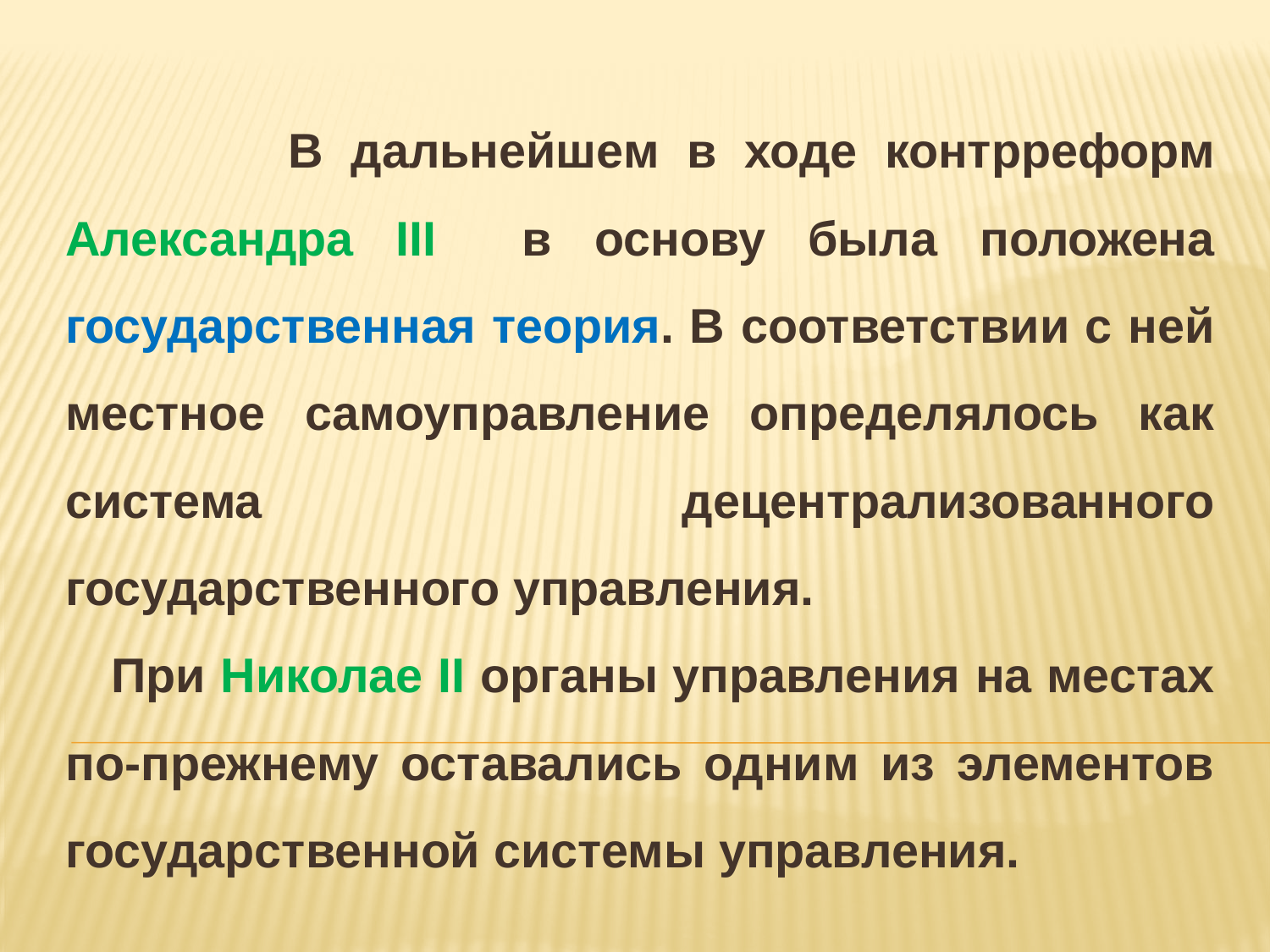

В дальнейшем в ходе контрреформ Александра III  в основу была положена государственная теория. В соответствии с ней местное самоуправление определялось как система децентрализованного государственного управления.
   При Николае II органы управления на местах по-прежнему оставались одним из элементов государственной системы управления.